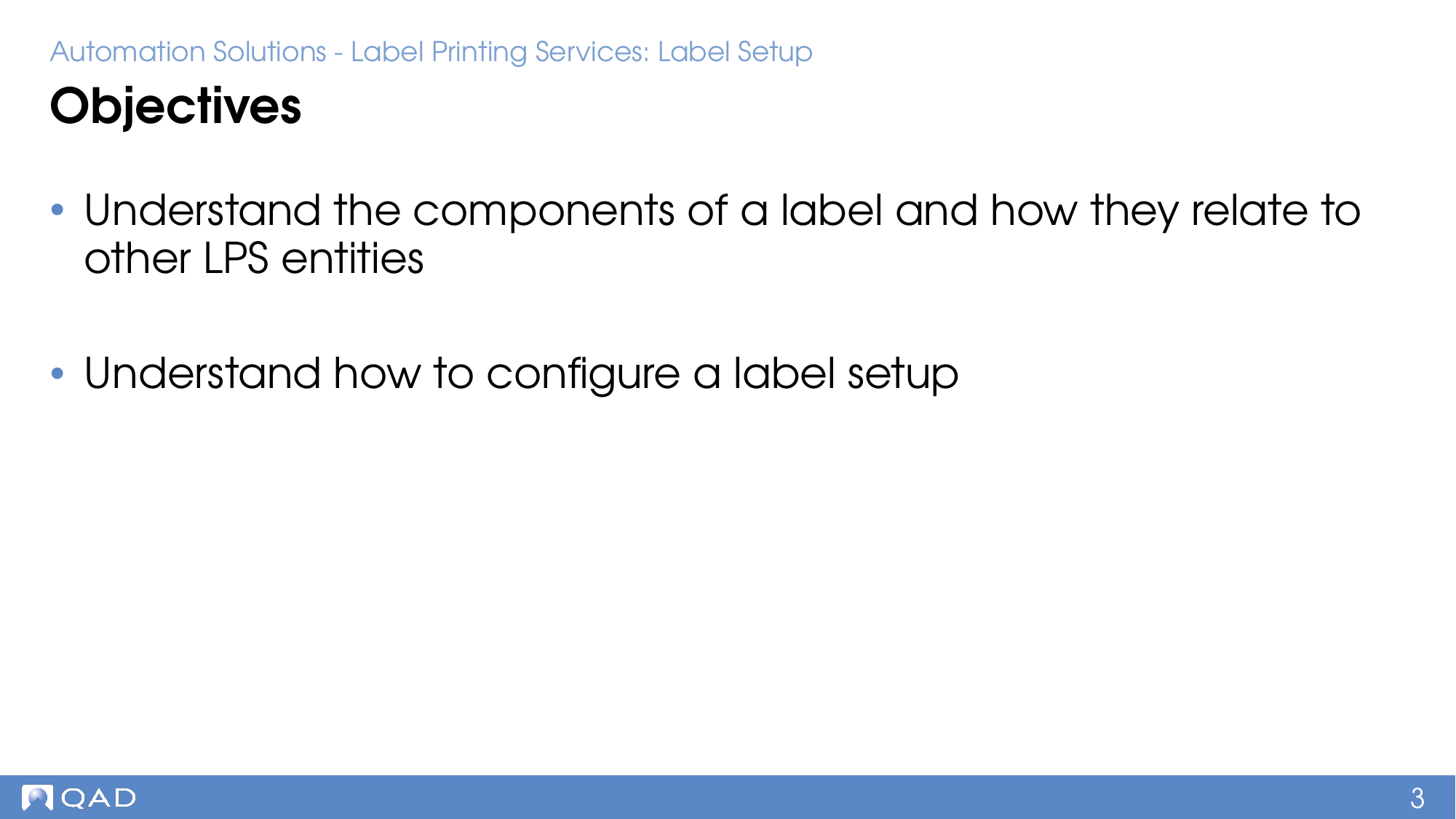

Automation Solutions - Label Printing Services: Label Setup
# Objectives
Understand the components of a label and how they relate to other LPS entities

Understand how to configure a label setup

3